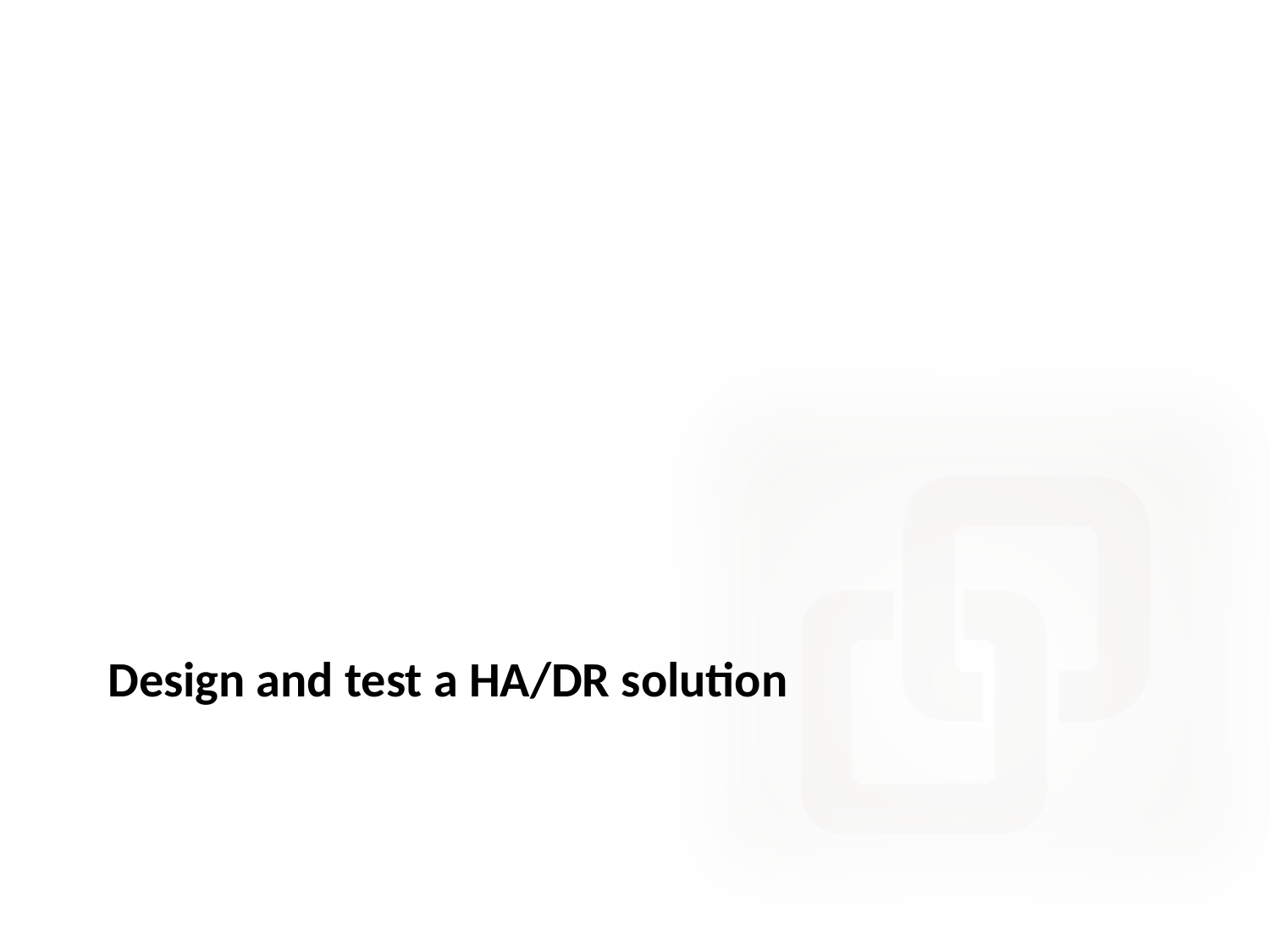

# Design and test a HA/DR solution